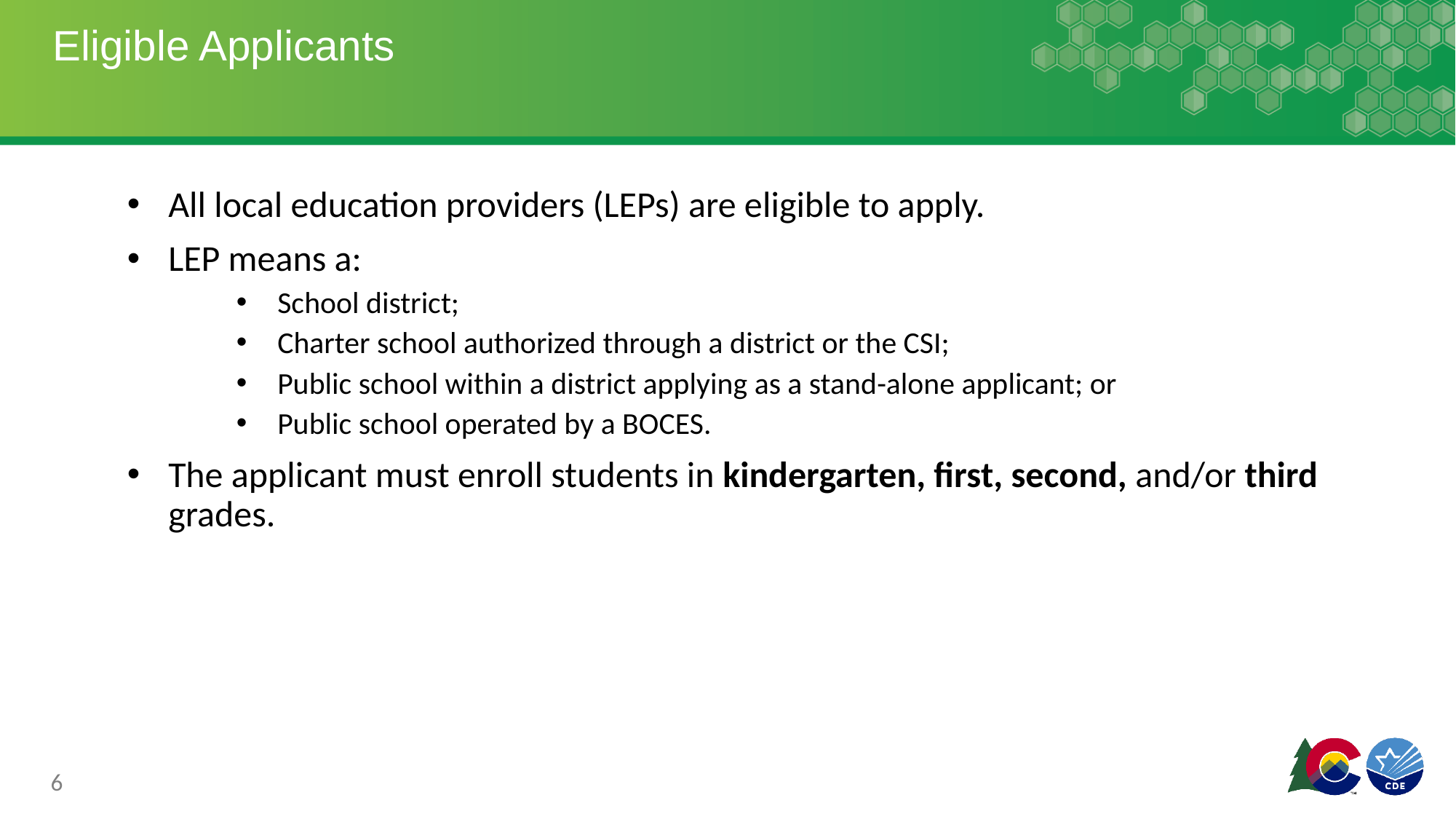

# Eligible Applicants
All local education providers (LEPs) are eligible to apply.
LEP means a:
School district;
Charter school authorized through a district or the CSI;
Public school within a district applying as a stand-alone applicant; or
Public school operated by a BOCES.
The applicant must enroll students in kindergarten, first, second, and/or third grades.
6